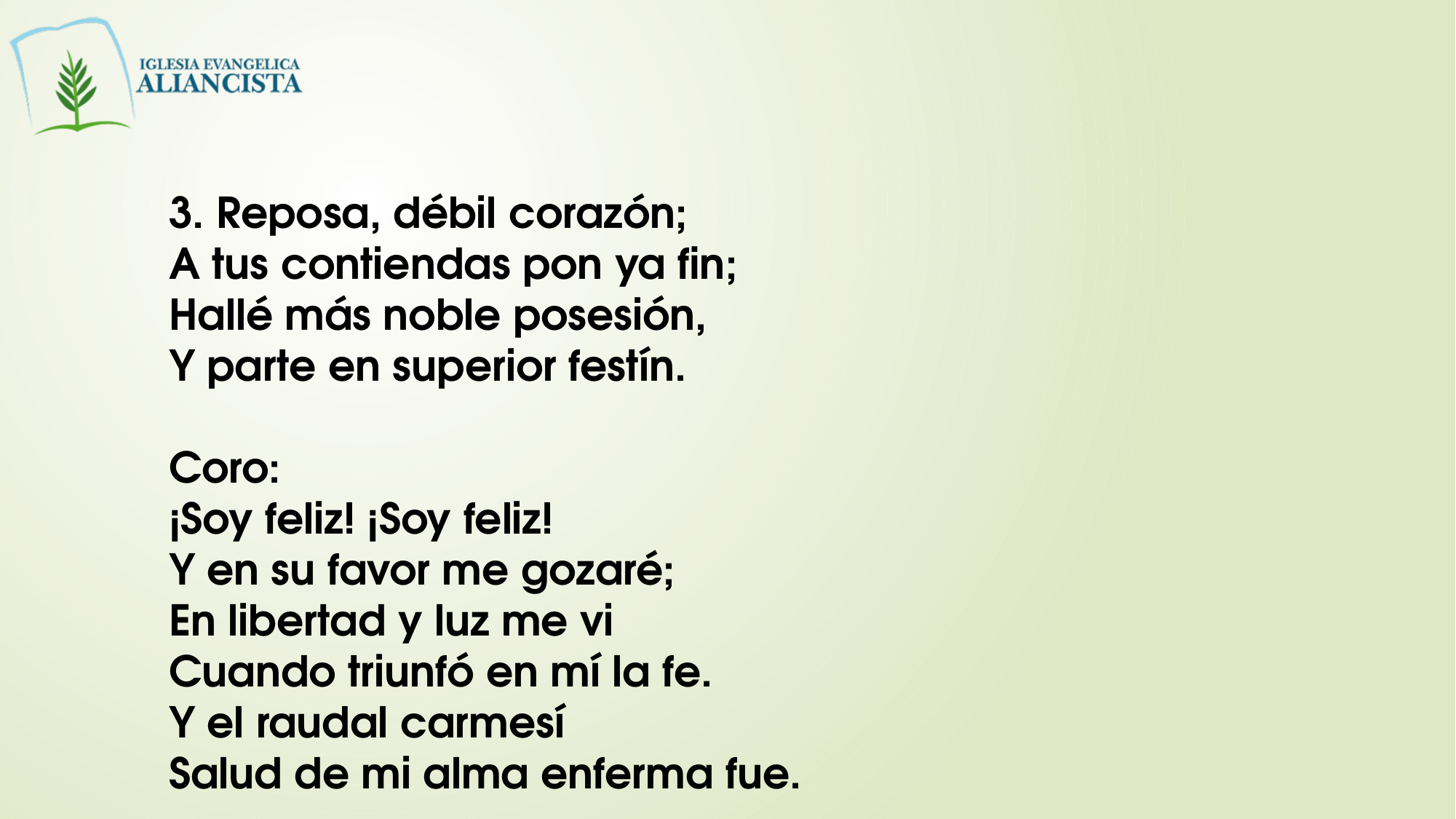

3. Reposa, débil corazón;
A tus contiendas pon ya fin;
Hallé más noble posesión,
Y parte en superior festín.

Coro:
¡Soy feliz! ¡Soy feliz!
Y en su favor me gozaré;
En libertad y luz me vi
Cuando triunfó en mí la fe.
Y el raudal carmesí
Salud de mi alma enferma fue.